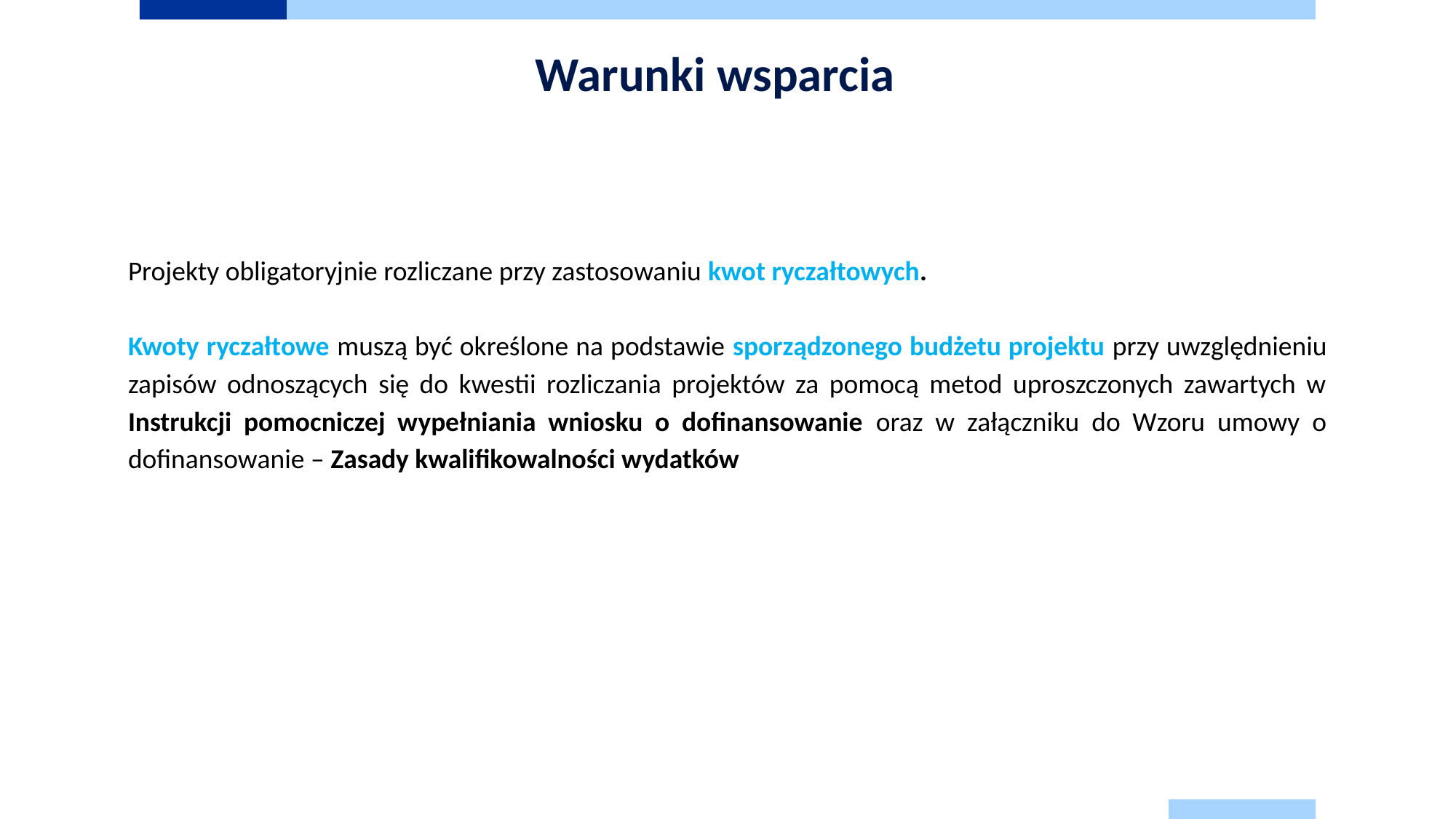

Warunki wsparcia
Projekty obligatoryjnie rozliczane przy zastosowaniu kwot ryczałtowych.

Kwoty ryczałtowe muszą być określone na podstawie sporządzonego budżetu projektu przy uwzględnieniu zapisów odnoszących się do kwestii rozliczania projektów za pomocą metod uproszczonych zawartych w Instrukcji pomocniczej wypełniania wniosku o dofinansowanie oraz w załączniku do Wzoru umowy o dofinansowanie – Zasady kwalifikowalności wydatków